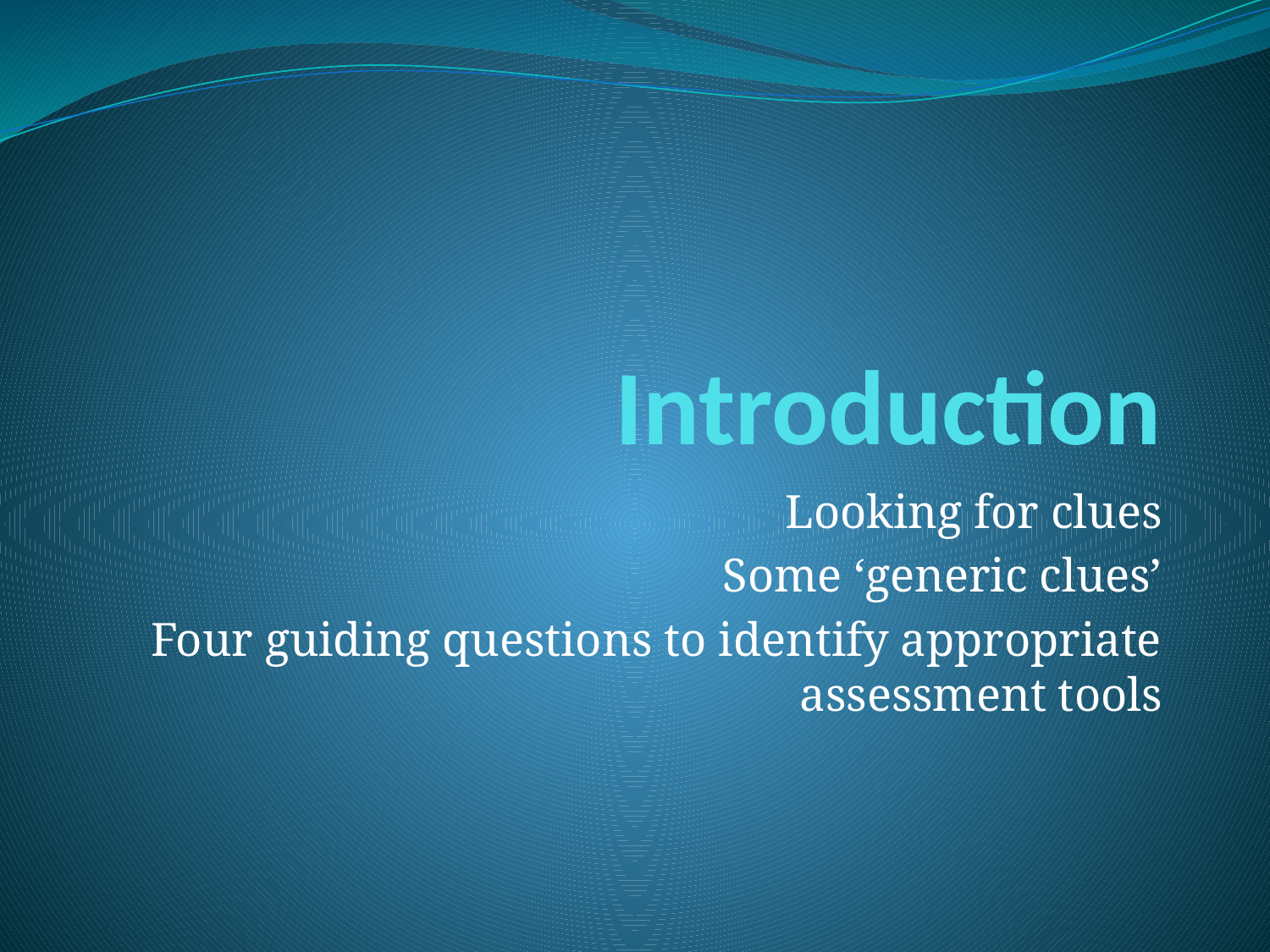

# Introduction
Looking for clues
 Some ‘generic clues’
 Four guiding questions to identify appropriate assessment tools